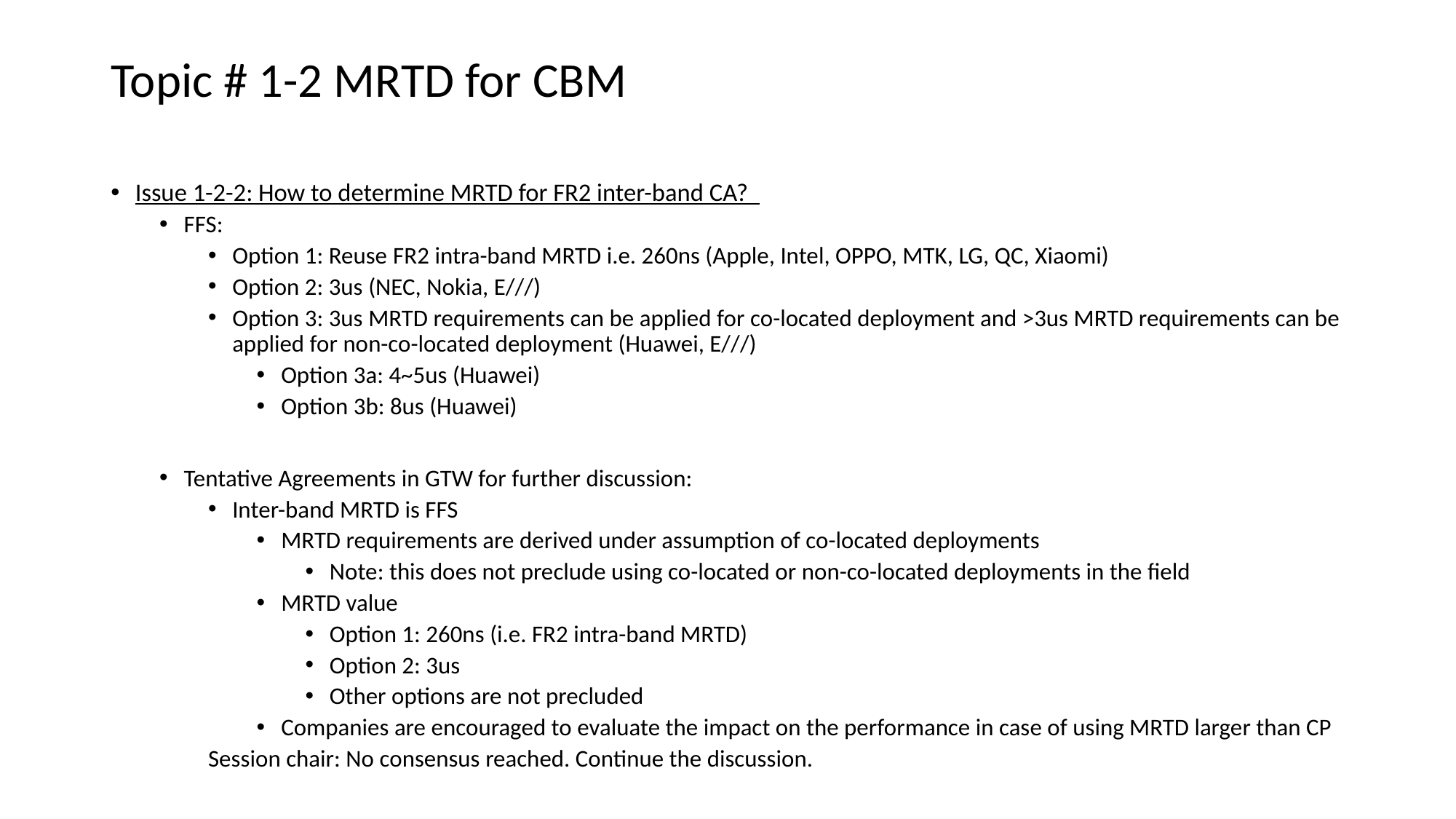

# Topic # 1-2 MRTD for CBM
Issue 1-2-2: How to determine MRTD for FR2 inter-band CA?
FFS:
Option 1: Reuse FR2 intra-band MRTD i.e. 260ns (Apple, Intel, OPPO, MTK, LG, QC, Xiaomi)
Option 2: 3us (NEC, Nokia, E///)
Option 3: 3us MRTD requirements can be applied for co-located deployment and >3us MRTD requirements can be applied for non-co-located deployment (Huawei, E///)
Option 3a: 4~5us (Huawei)
Option 3b: 8us (Huawei)

Tentative Agreements in GTW for further discussion:
Inter-band MRTD is FFS
MRTD requirements are derived under assumption of co-located deployments
Note: this does not preclude using co-located or non-co-located deployments in the field
MRTD value
Option 1: 260ns (i.e. FR2 intra-band MRTD)
Option 2: 3us
Other options are not precluded
Companies are encouraged to evaluate the impact on the performance in case of using MRTD larger than CP
Session chair: No consensus reached. Continue the discussion.